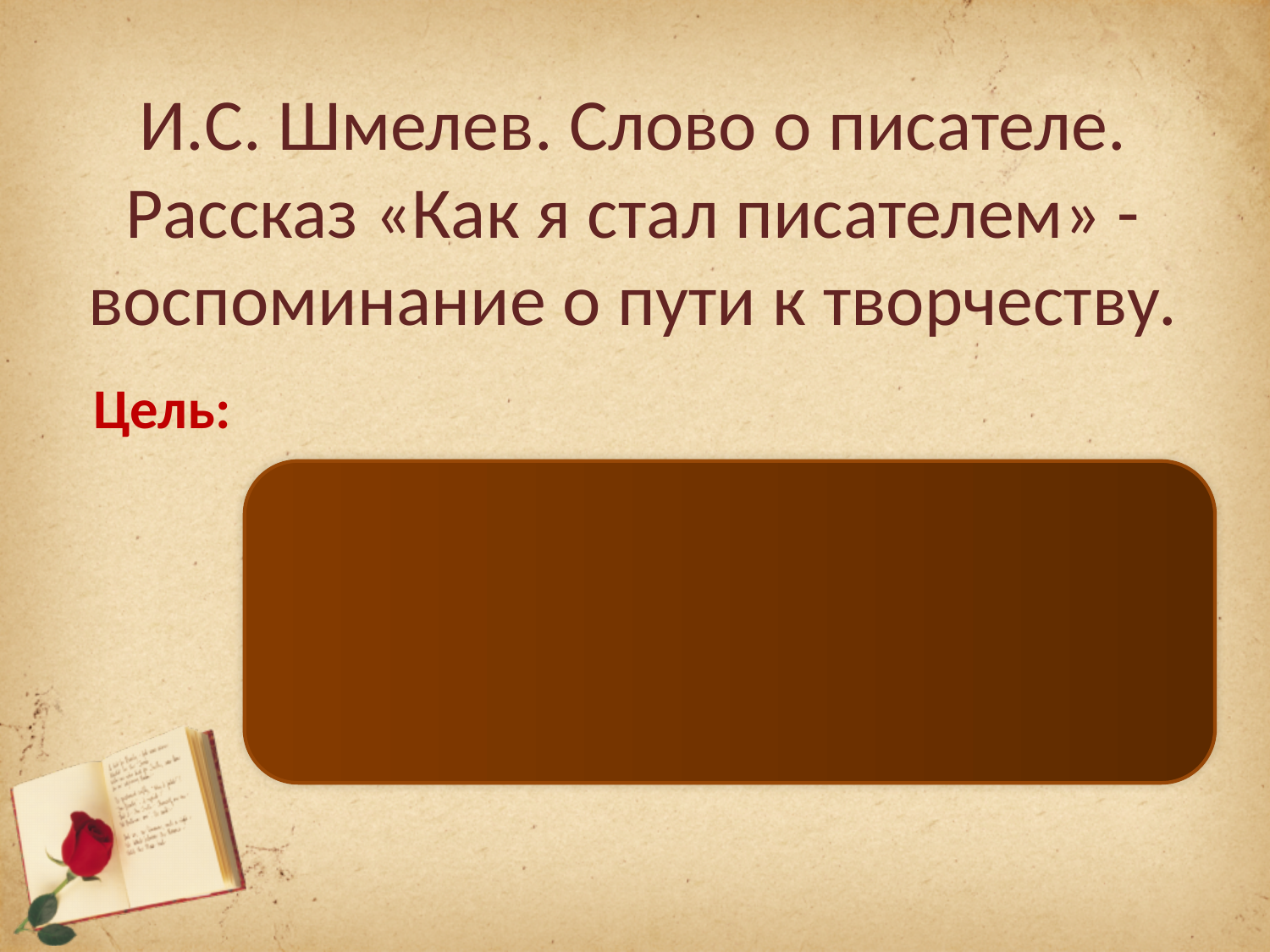

# И.С. Шмелев. Слово о писателе. Рассказ «Как я стал писателем» - воспоминание о пути к творчеству.
Цель:

познакомиться с отдельными фактами биографии писателя;
проследить, какое влияние оказала историческая эпоха на судьбу и творчество писателя